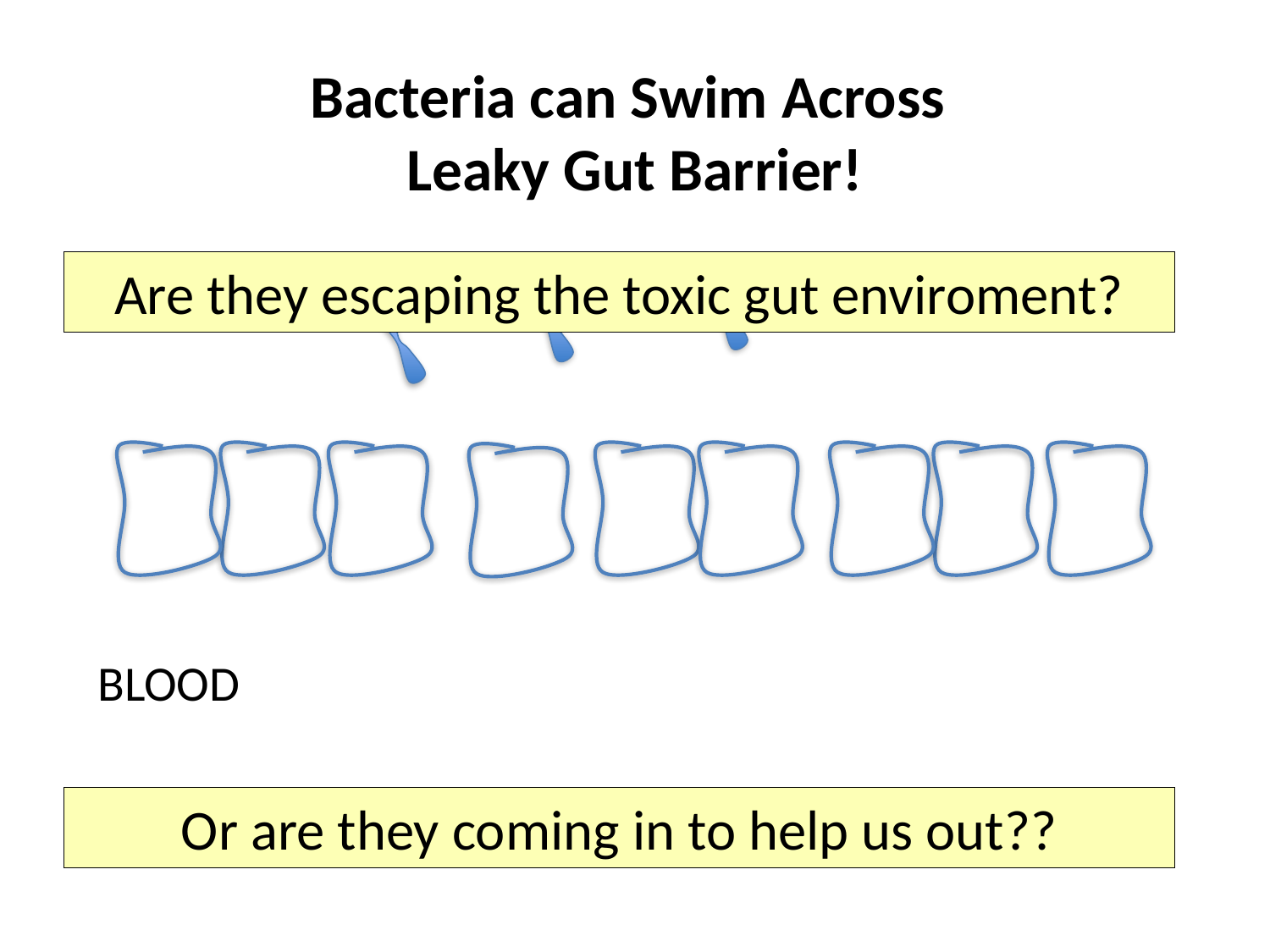

# Bacteria can Swim Across Leaky Gut Barrier!
Are they escaping the toxic gut enviroment?
GUT

BLOOD
Or are they coming in to help us out??